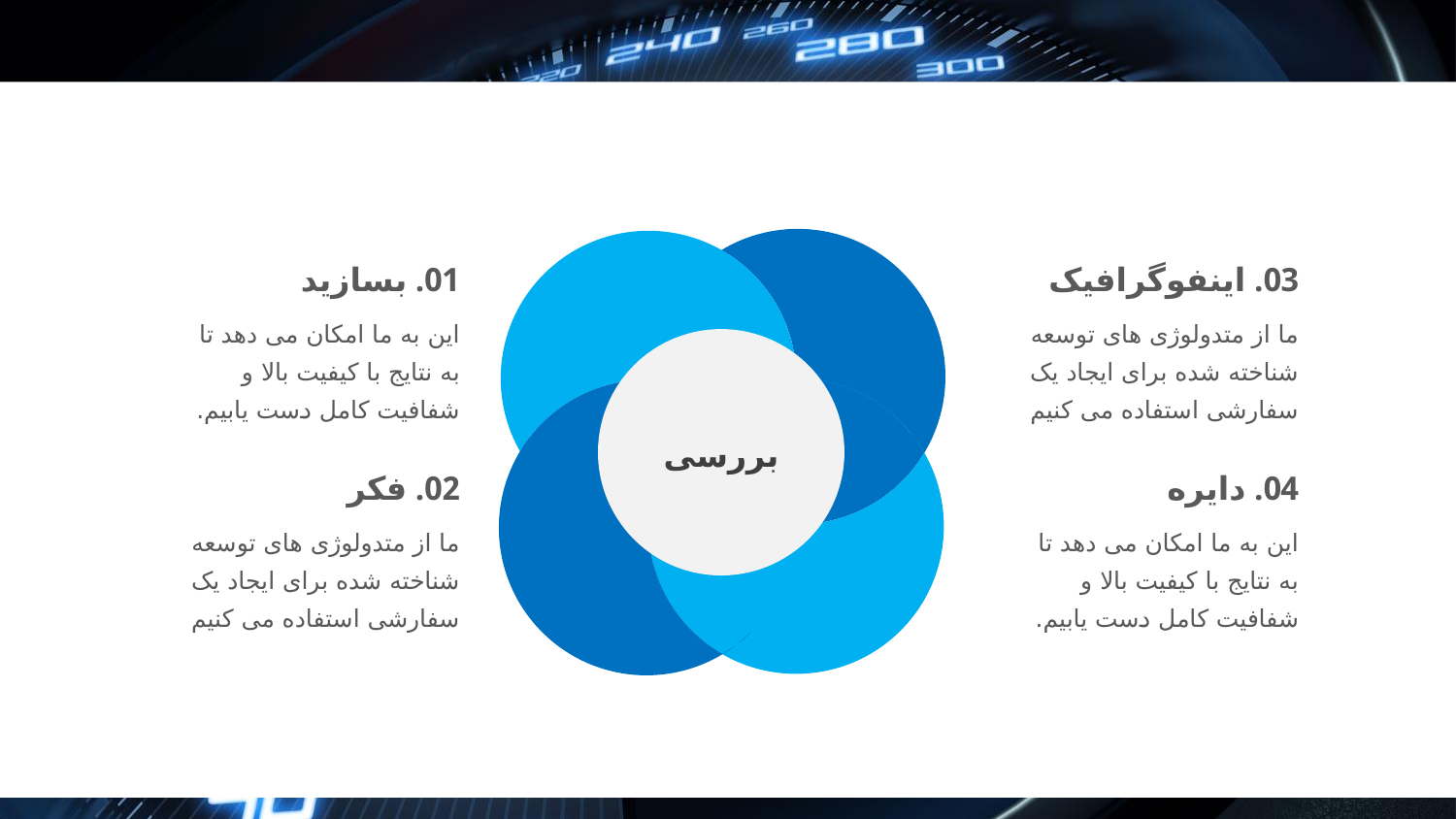

#

01. بسازید
03. اینفوگرافیک
این به ما امکان می دهد تا به نتایج با کیفیت بالا و شفافیت کامل دست یابیم.
ما از متدولوژی های توسعه شناخته شده برای ایجاد یک سفارشی استفاده می کنیم

بررسی
02. فکر
04. دایره
ما از متدولوژی های توسعه شناخته شده برای ایجاد یک سفارشی استفاده می کنیم
این به ما امکان می دهد تا به نتایج با کیفیت بالا و شفافیت کامل دست یابیم.